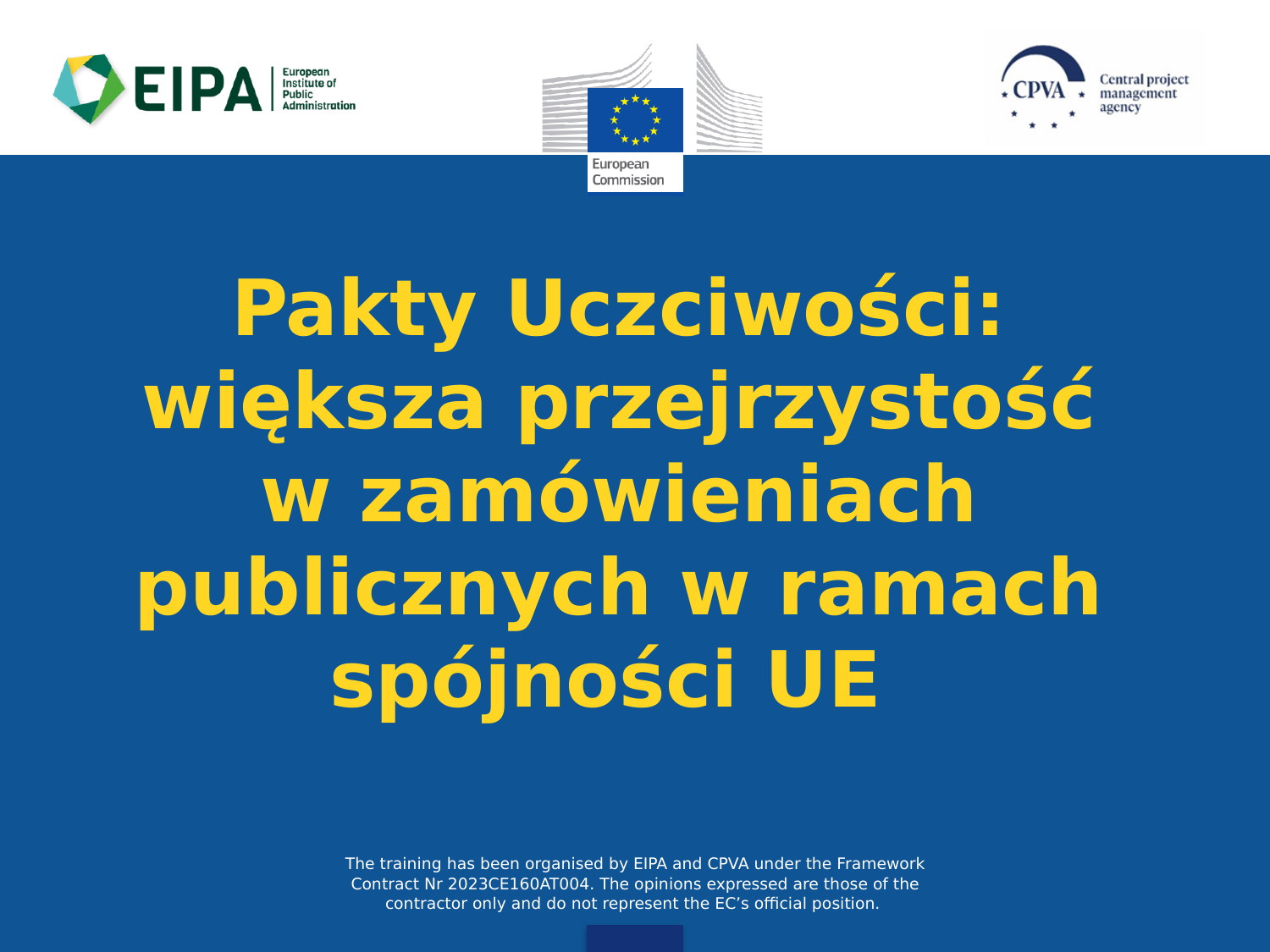

# Pakty Uczciwości: większa przejrzystość w zamówieniach publicznych w ramach spójności UE